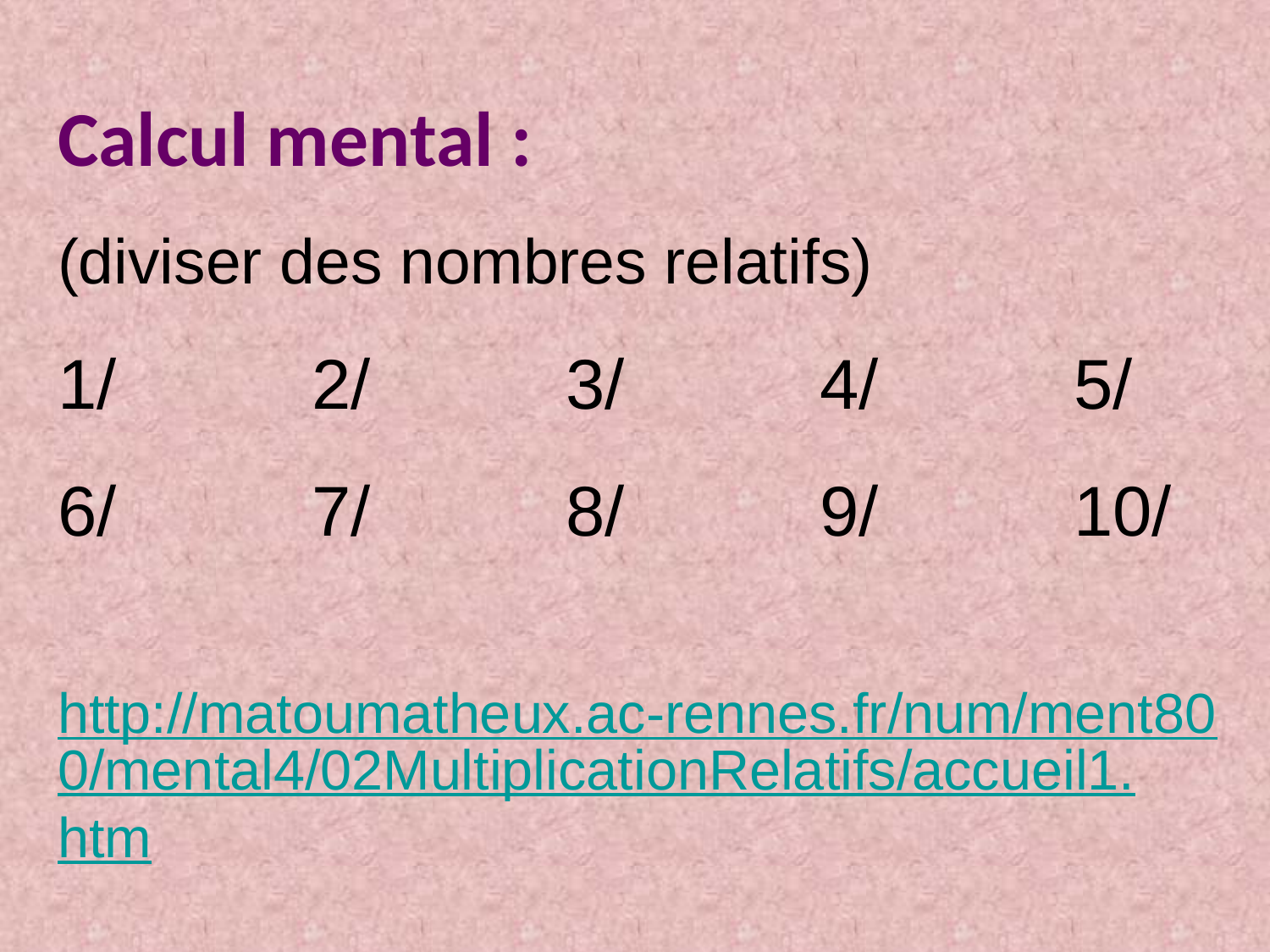

Calcul mental :
(diviser des nombres relatifs)
1/		2/		3/		4/		5/
6/		7/		8/		9/		10/

http://matoumatheux.ac-rennes.fr/num/ment800/mental4/02MultiplicationRelatifs/accueil1.htm